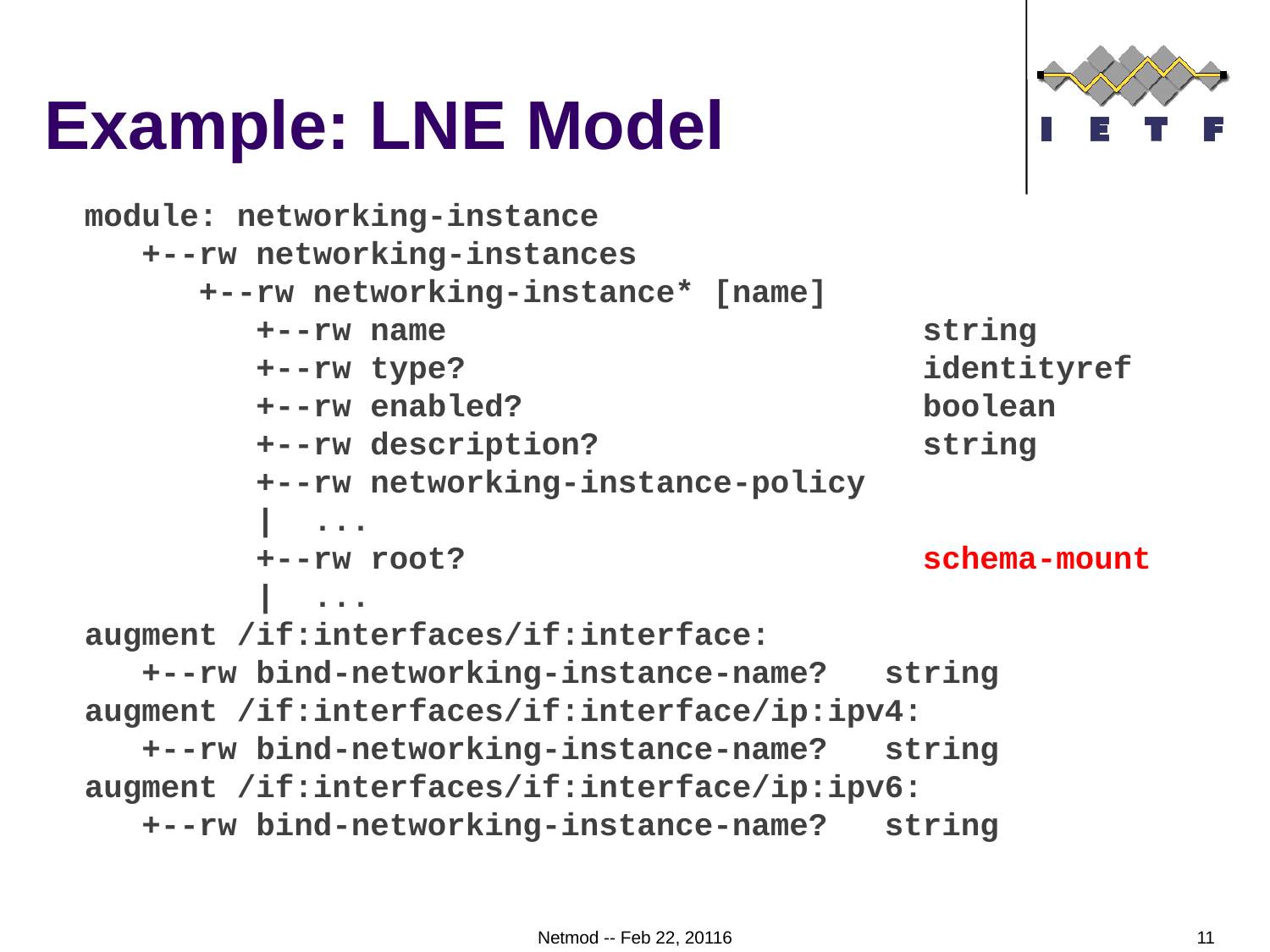

# Example: LNE Model
module: networking-instance
   +--rw networking-instances
      +--rw networking-instance* [name]
         +--rw name                         string
         +--rw type?                        identityref
         +--rw enabled?                     boolean
         +--rw description?                 string
         +--rw networking-instance-policy
         |  ...
         +--rw root? 			    schema-mount
         |  ...
augment /if:interfaces/if:interface:
   +--rw bind-networking-instance-name?   string
augment /if:interfaces/if:interface/ip:ipv4:
   +--rw bind-networking-instance-name?   string
augment /if:interfaces/if:interface/ip:ipv6:
   +--rw bind-networking-instance-name?   string
Netmod -- Feb 22, 20116
11